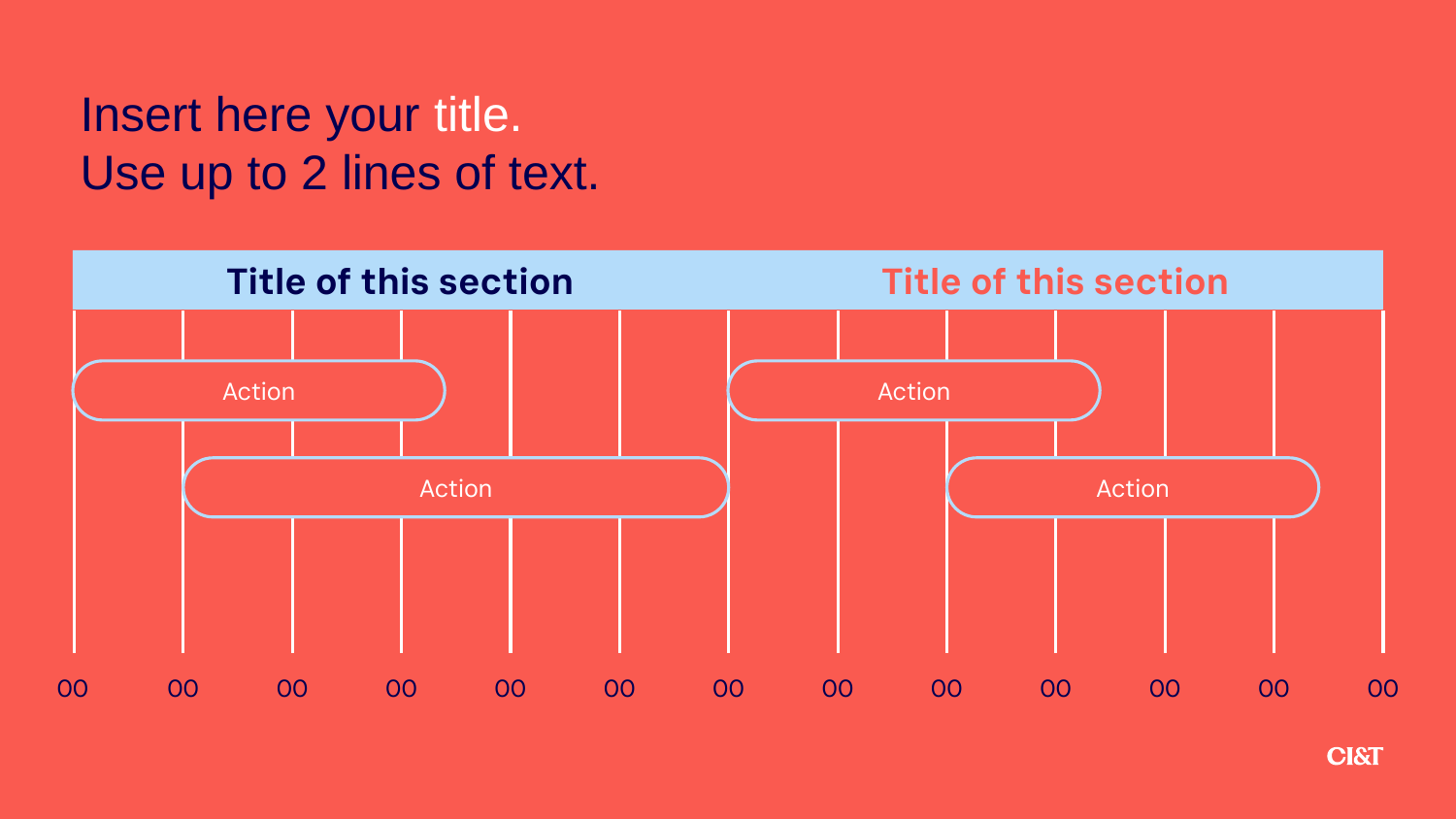

Insert here your title.
Use up to 2 lines of text.
Title of this section
Title of this section
Action
Action
Action
Action
00
00
00
00
00
00
00
00
00
00
00
00
00